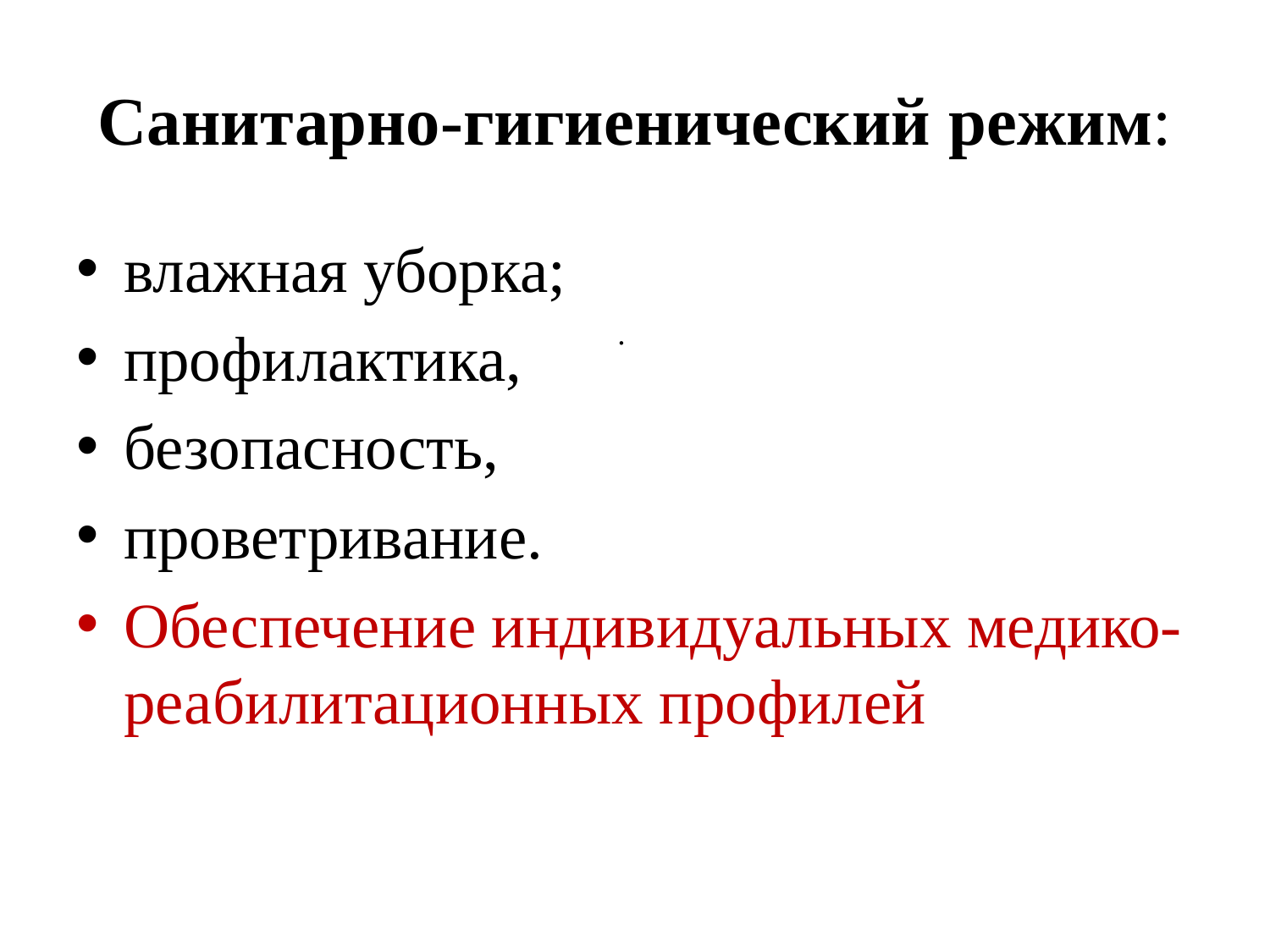

# Санитарно-гигиенический режим:
влажная уборка;
профилактика,
безопасность,
проветривание.
Обеспечение индивидуальных медико-реабилитационных профилей
.